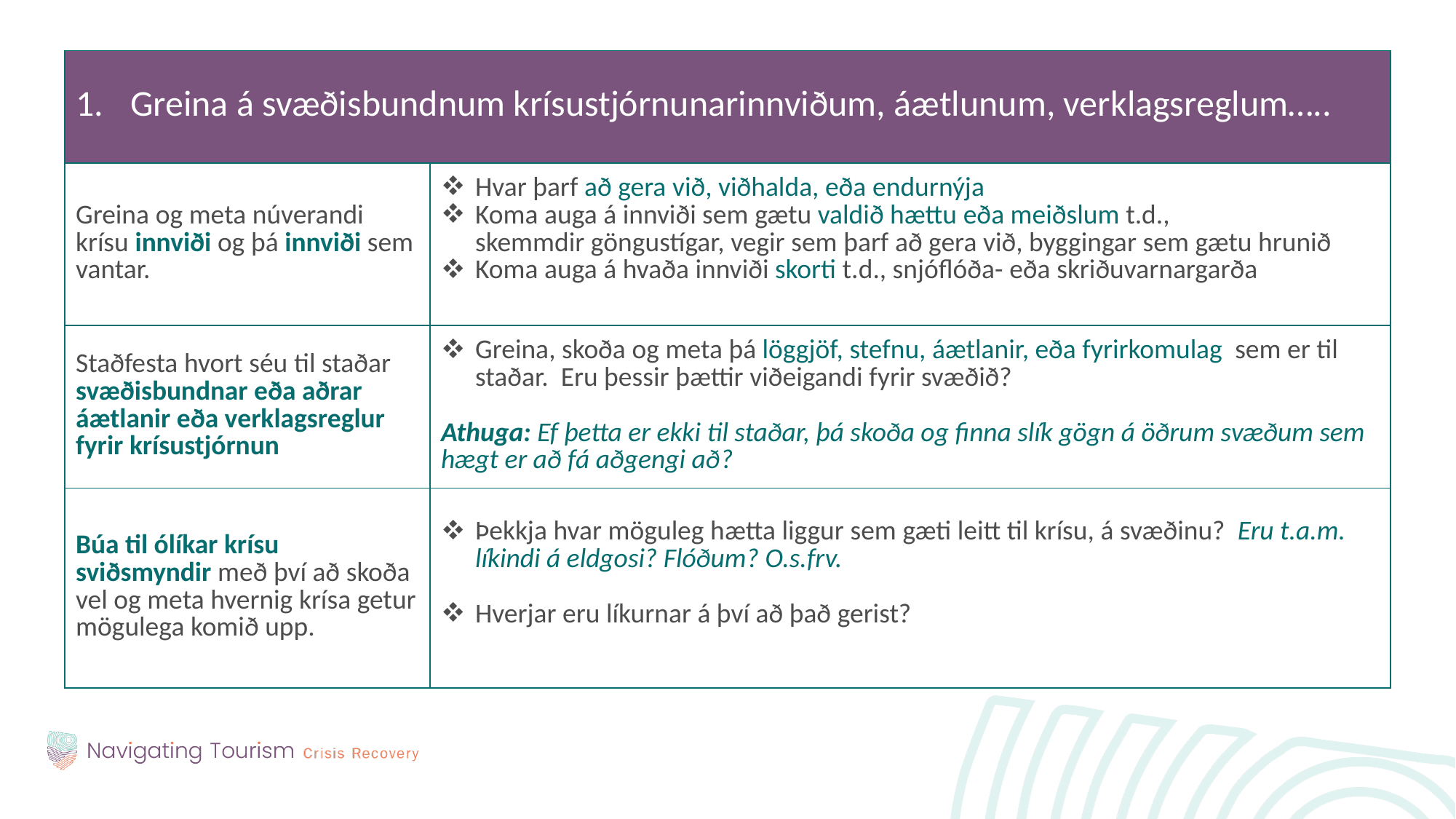

| Greina á svæðisbundnum krísustjórnunarinnviðum, áætlunum, verklagsreglum….. |  |
| --- | --- |
| Greina og meta núverandi krísu innviði og þá innviði sem vantar. | Hvar þarf að gera við, viðhalda, eða endurnýja Koma auga á innviði sem gætu valdið hættu eða meiðslum t.d., skemmdir göngustígar, vegir sem þarf að gera við, byggingar sem gætu hrunið Koma auga á hvaða innviði skorti t.d., snjóflóða- eða skriðuvarnargarða |
| Staðfesta hvort séu til staðar svæðisbundnar eða aðrar áætlanir eða verklagsreglur fyrir krísustjórnun | Greina, skoða og meta þá löggjöf, stefnu, áætlanir, eða fyrirkomulag  sem er til staðar.  Eru þessir þættir viðeigandi fyrir svæðið?  Athuga: Ef þetta er ekki til staðar, þá skoða og finna slík gögn á öðrum svæðum sem hægt er að fá aðgengi að? |
| Búa til ólíkar krísu sviðsmyndir með því að skoða vel og meta hvernig krísa getur mögulega komið upp. | Þekkja hvar möguleg hætta liggur sem gæti leitt til krísu, á svæðinu?  Eru t.a.m. líkindi á eldgosi? Flóðum? O.s.frv. Hverjar eru líkurnar á því að það gerist? |